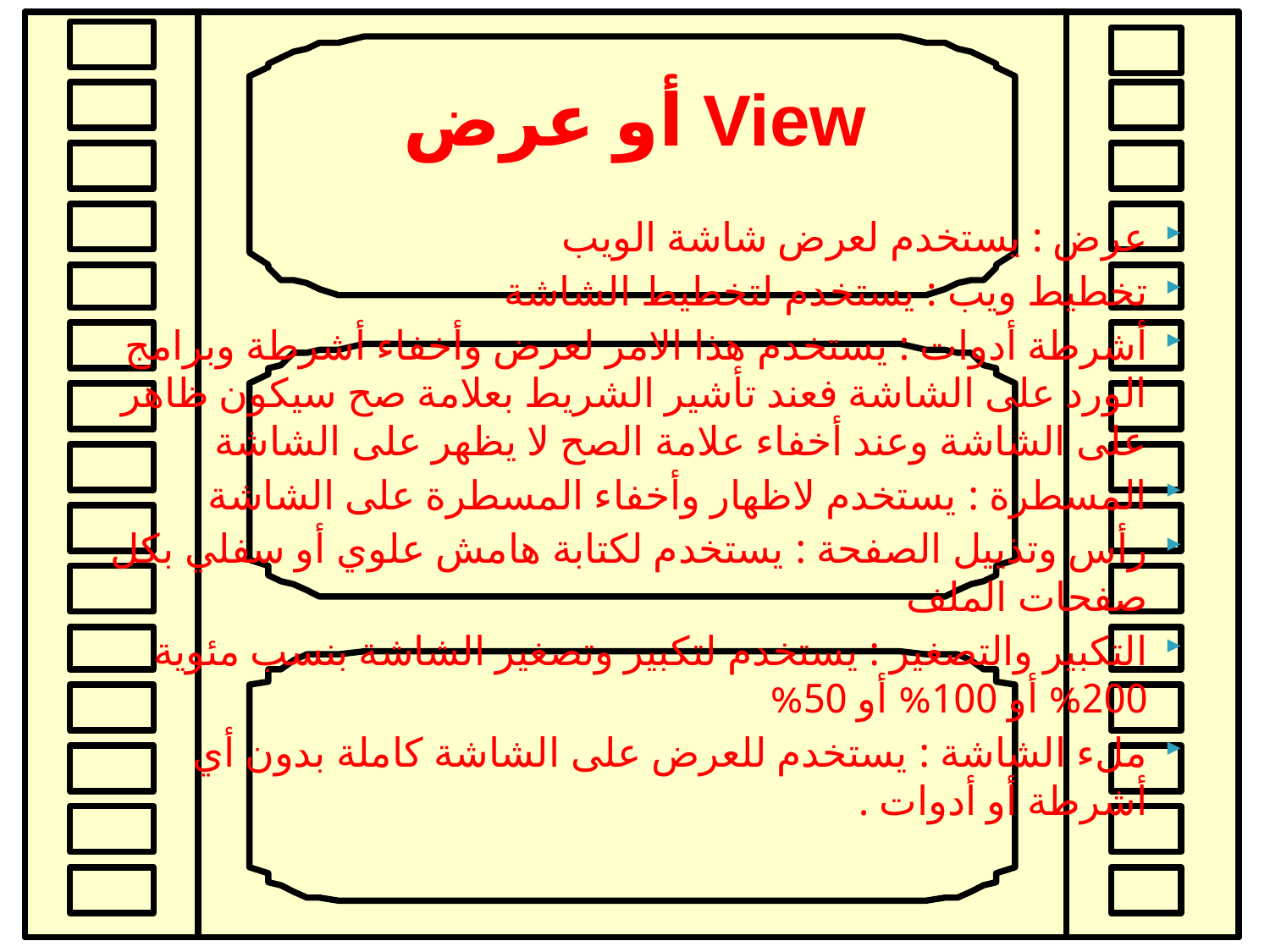

# View أو عرض
عرض : يستخدم لعرض شاشة الويب
تخطيط ويب : يستخدم لتخطيط الشاشة
أشرطة أدوات : يستخدم هذا الامر لعرض وأخفاء أشرطة وبرامج الورد على الشاشة فعند تأشير الشريط بعلامة صح سيكون ظاهر على الشاشة وعند أخفاء علامة الصح لا يظهر على الشاشة
المسطرة : يستخدم لاظهار وأخفاء المسطرة على الشاشة
رأس وتذييل الصفحة : يستخدم لكتابة هامش علوي أو سفلي بكل صفحات الملف
التكبير والتصغير : يستخدم لتكبير وتصغير الشاشة بنسب مئوية 200% أو 100% أو 50%
ملء الشاشة : يستخدم للعرض على الشاشة كاملة بدون أي أشرطة أو أدوات .